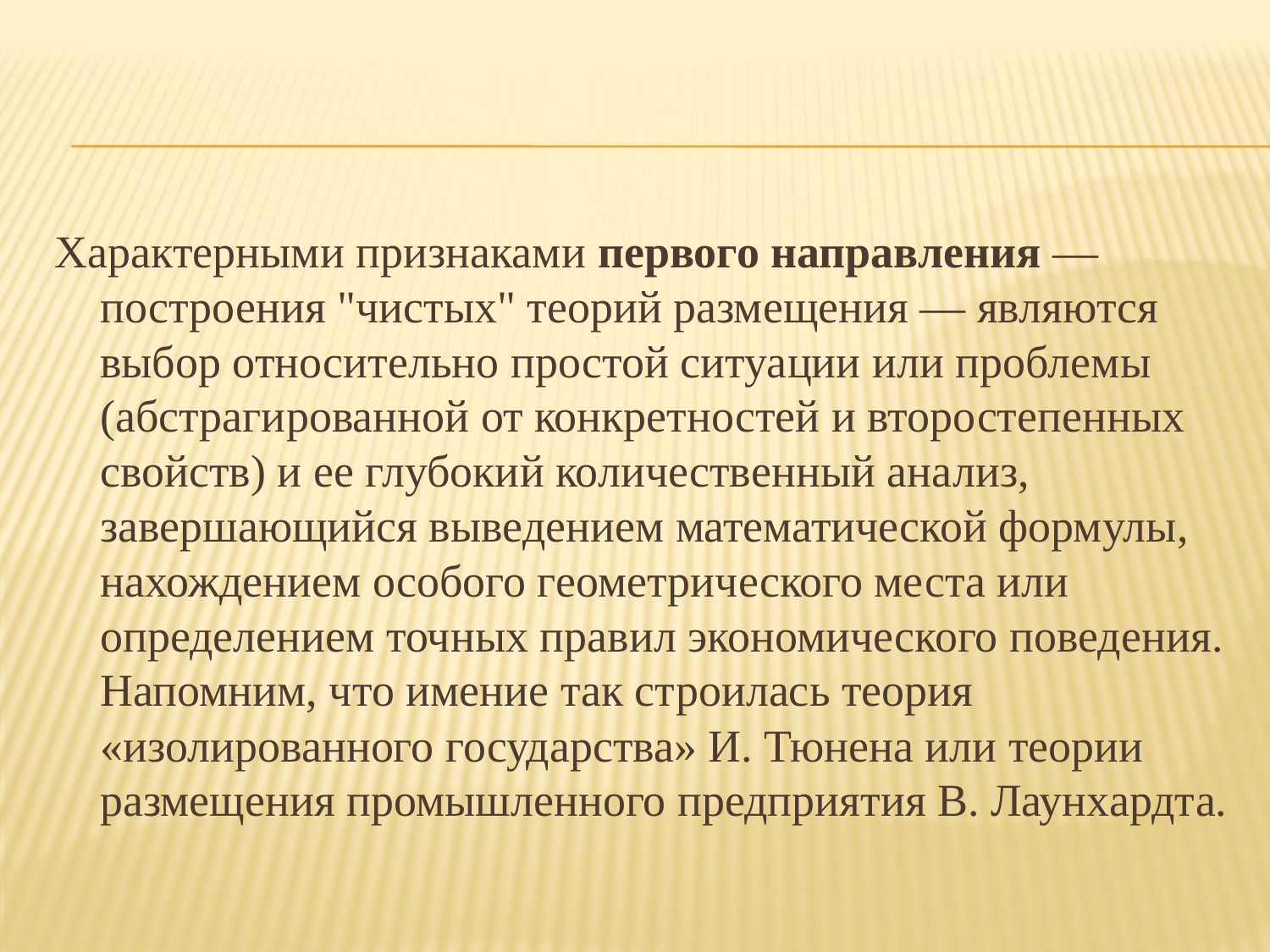

Характерными признаками первого направления — построения "чистых" теорий размещения — являются выбор относительно простой ситуации или проблемы (абстрагированной от конкретностей и второстепенных свойств) и ее глубокий количественный анализ, завершающийся выведением математической формулы, нахождением особого геометрического места или определением точных правил экономического поведения. Напомним, что имение так строилась теория «изолированного государства» И. Тюнена или теории размещения промышленного предприятия В. Лаунхардта.